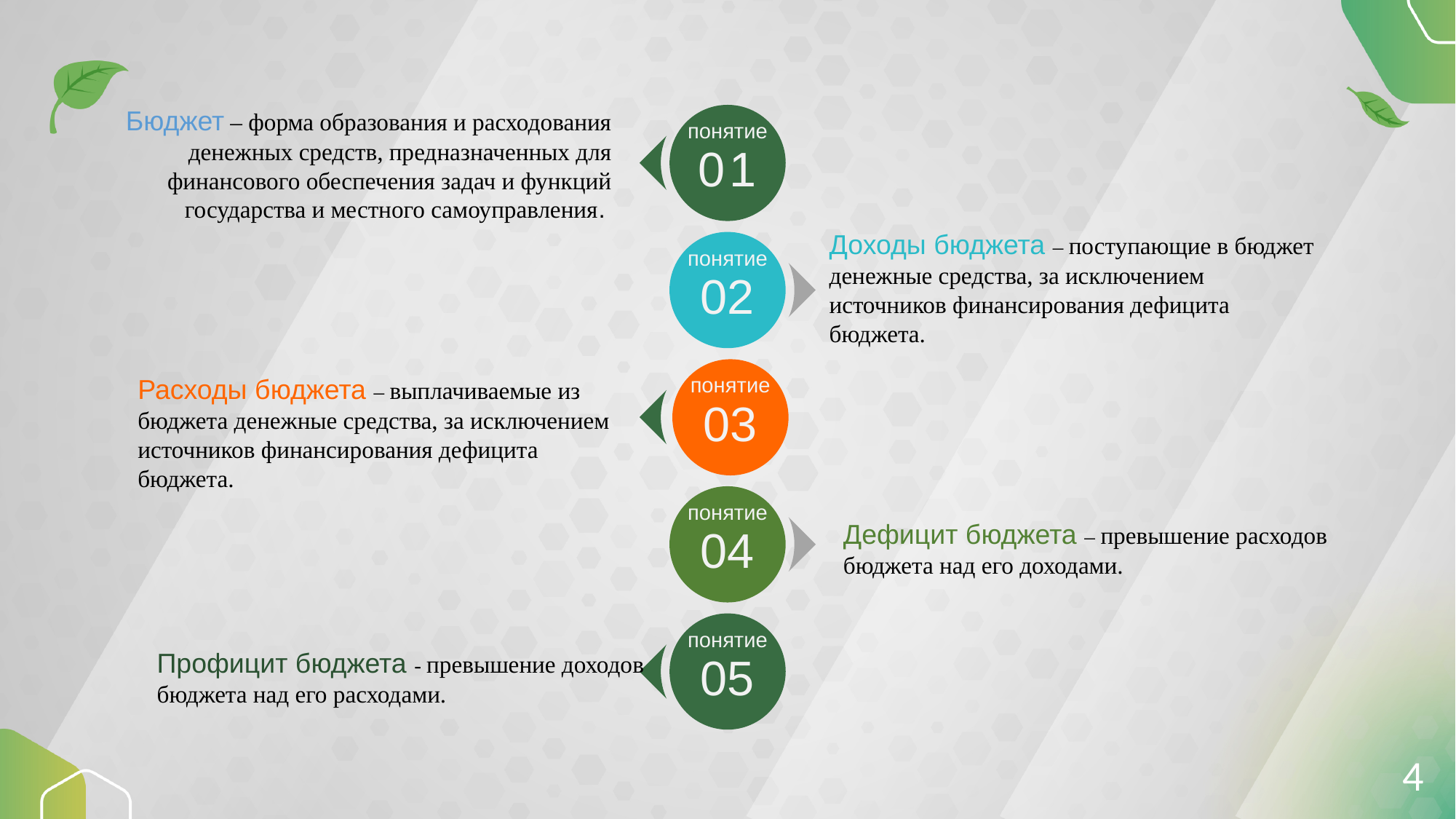

Бюджет – форма образования и расходования денежных средств, предназначенных для финансового обеспечения задач и функций государства и местного самоуправления.

понятие
01

Доходы бюджета – поступающие в бюджет денежные средства, за исключением источников финансирования дефицита бюджета.

понятие
02

понятие
03
Расходы бюджета – выплачиваемые из бюджета денежные средства, за исключением источников финансирования дефицита бюджета.

понятие
04
Дефицит бюджета – превышение расходов бюджета над его доходами.

понятие
05
Профицит бюджета - превышение доходов бюджета над его расходами.

4